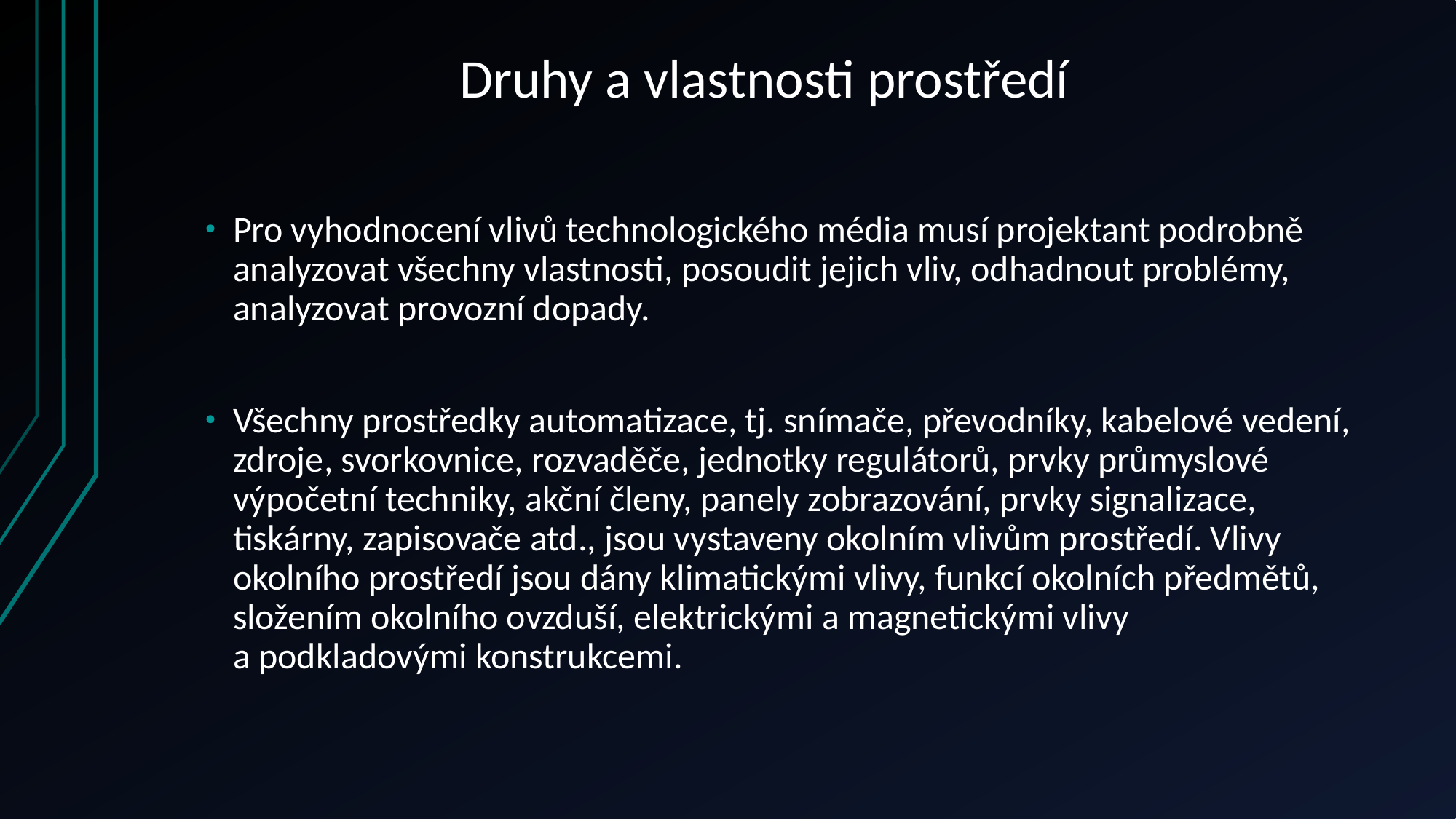

# Druhy a vlastnosti prostředí
Pro vyhodnocení vlivů technologického média musí projektant podrobně analyzovat všechny vlastnosti, posoudit jejich vliv, odhadnout problémy, analyzovat provozní dopady.

Všechny prostředky automatizace, tj. snímače, převodníky, kabelové vedení, zdroje, svorkovnice, rozvaděče, jednotky regulátorů, prvky průmyslové výpočetní techniky, akční členy, panely zobrazování, prvky signalizace, tiskárny, zapisovače atd., jsou vystaveny okolním vlivům prostředí. Vlivy okolního prostředí jsou dány klimatickými vlivy, funkcí okolních předmětů, složením okolního ovzduší, elektrickými a magnetickými vlivy
a podkladovými konstrukcemi.